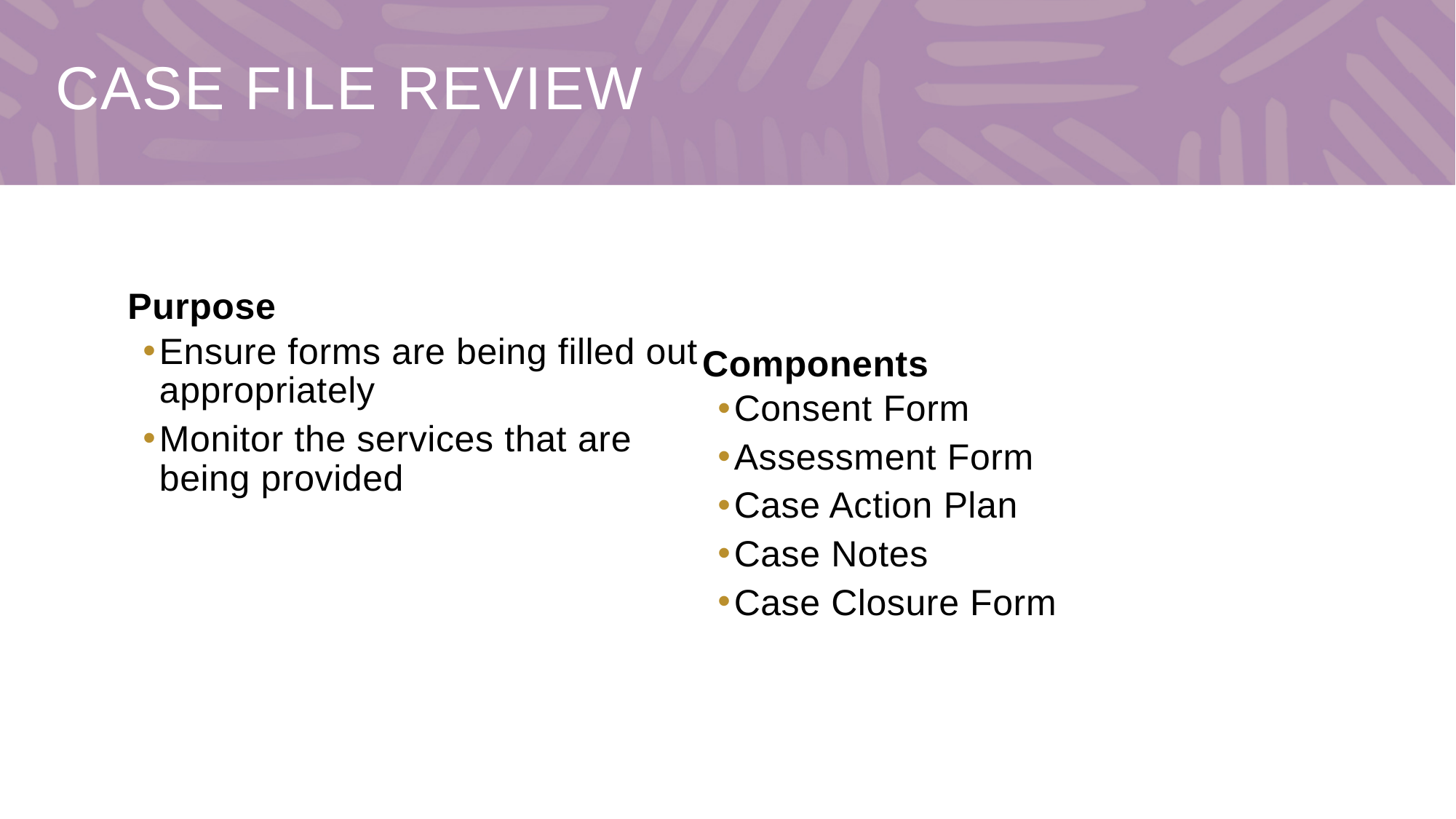

# Case file review
Purpose
Ensure forms are being filled out appropriately
Monitor the services that are being provided

Components
Consent Form
Assessment Form
Case Action Plan
Case Notes
Case Closure Form